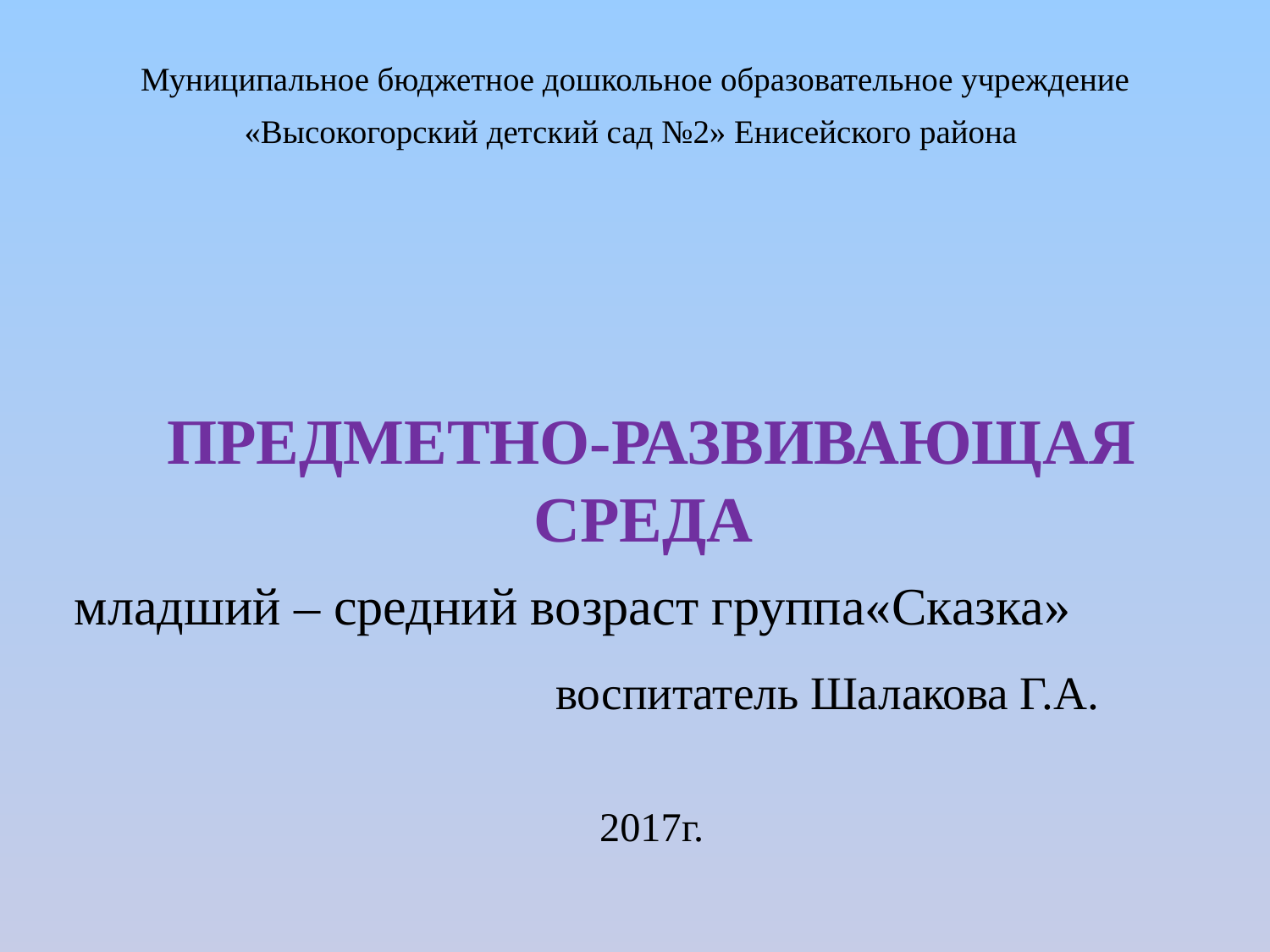

Муниципальное бюджетное дошкольное образовательное учреждение
«Высокогорский детский сад №2» Енисейского района

# ПРЕДМЕТНО-РАЗВИВАЮЩАЯ СРЕДА младший – средний возраст группа«Сказка» воспитатель Шалакова Г.А. 2017г.